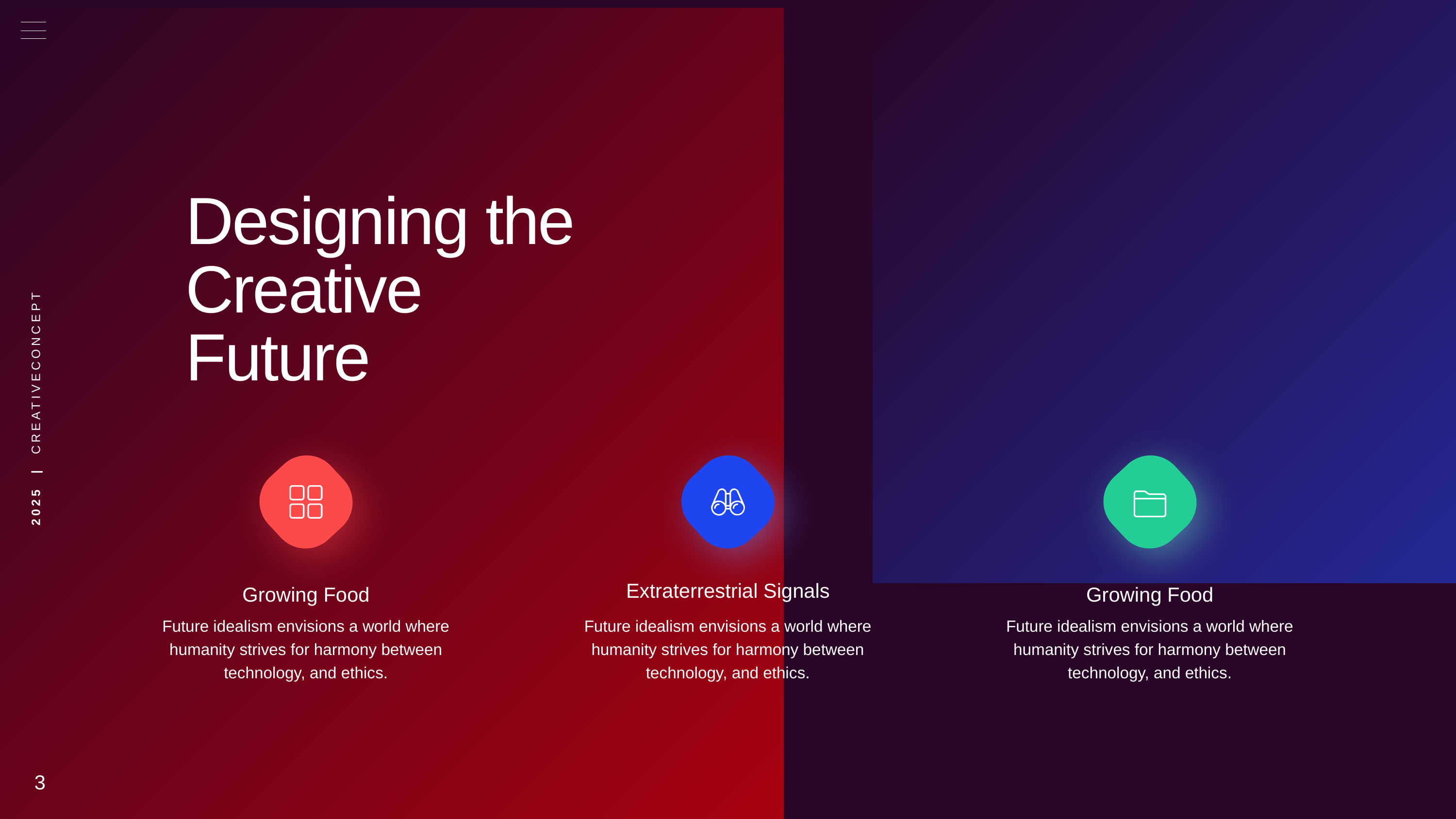

Designing the Creative Future

Extraterrestrial Signals
Growing Food
Growing Food
Future idealism envisions a world where humanity strives for harmony between technology, and ethics.
Future idealism envisions a world where humanity strives for harmony between technology, and ethics.
Future idealism envisions a world where humanity strives for harmony between technology, and ethics.